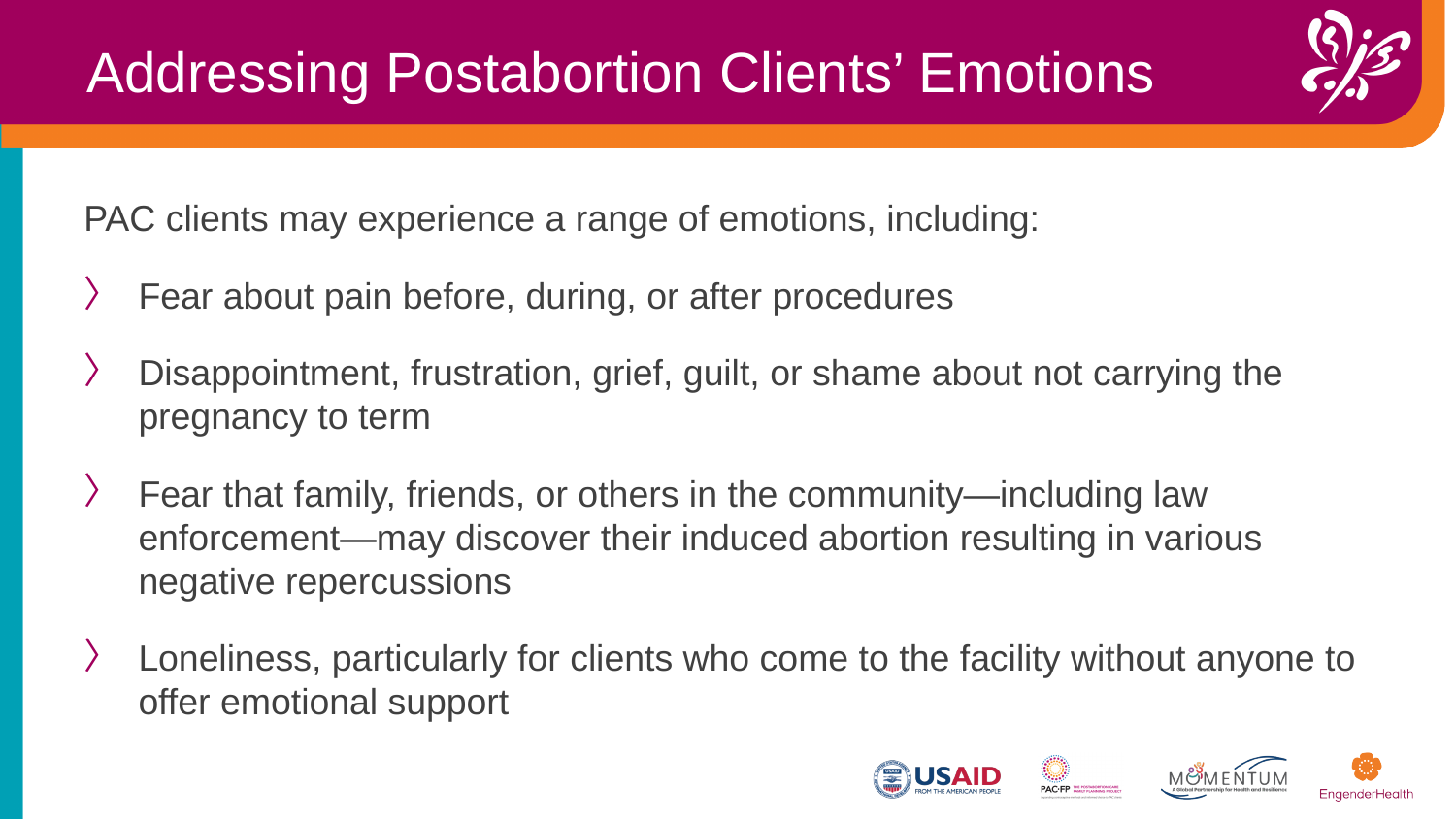

Addressing Postabortion Clients’ Emotions
PAC clients may experience a range of emotions, including: ​
Fear about pain before, during, or after procedure​s
Disappointment, frustration, grief, guilt, or shame about not carrying the pregnancy to term
Fear that family, friends, or others in the community—including law enforcement—may discover their induced abortion resulting in various negative repercussions
Loneliness, particularly for clients who come to the facility without anyone to offer emotional support